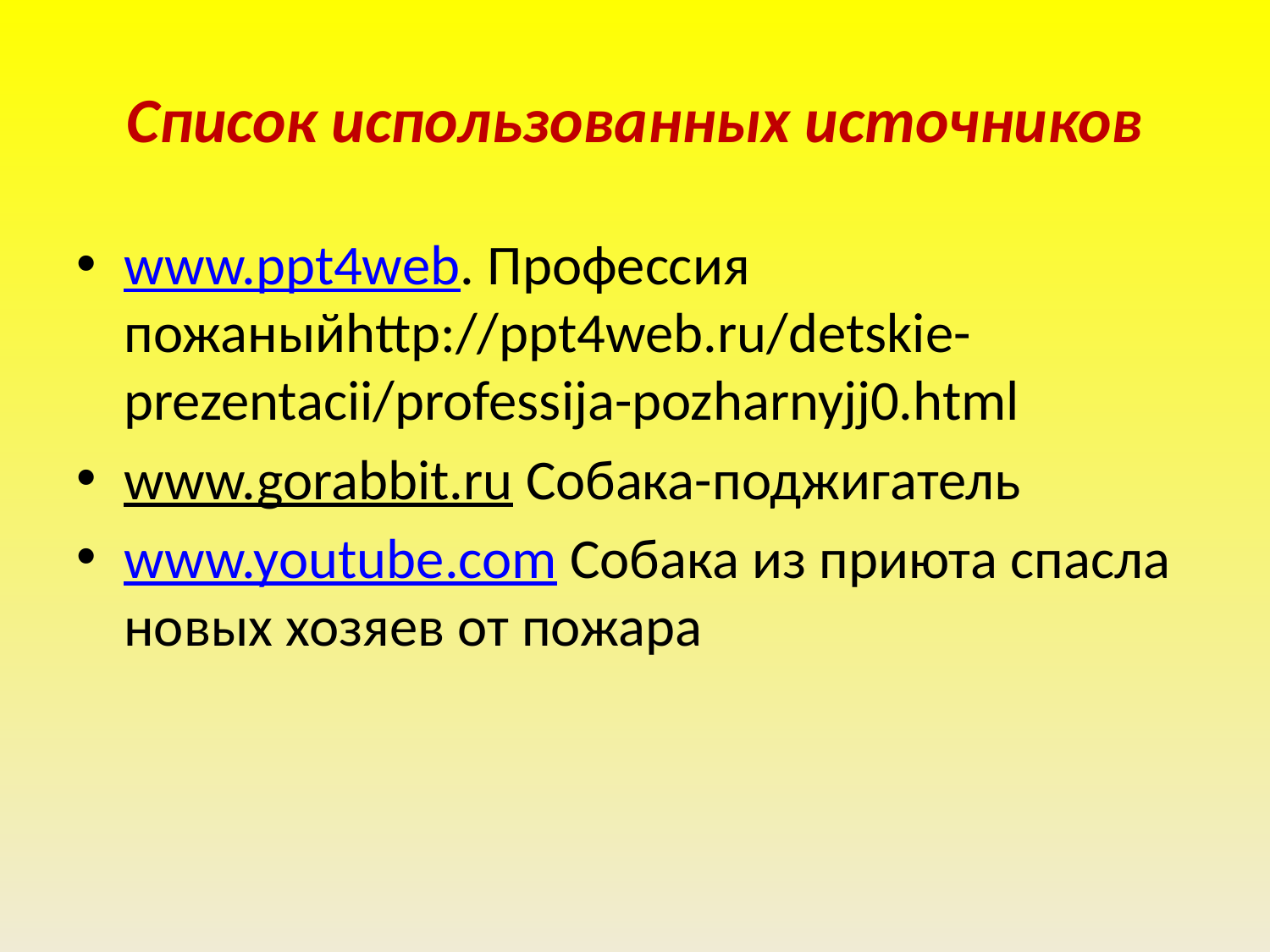

# Список использованных источников
www.ppt4web. Профессия пожаныйhttp://ppt4web.ru/detskie-prezentacii/professija-pozharnyjj0.html
www.gorabbit.ru Собака-поджигатель
www.youtube.com Собака из приюта спасла новых хозяев от пожара